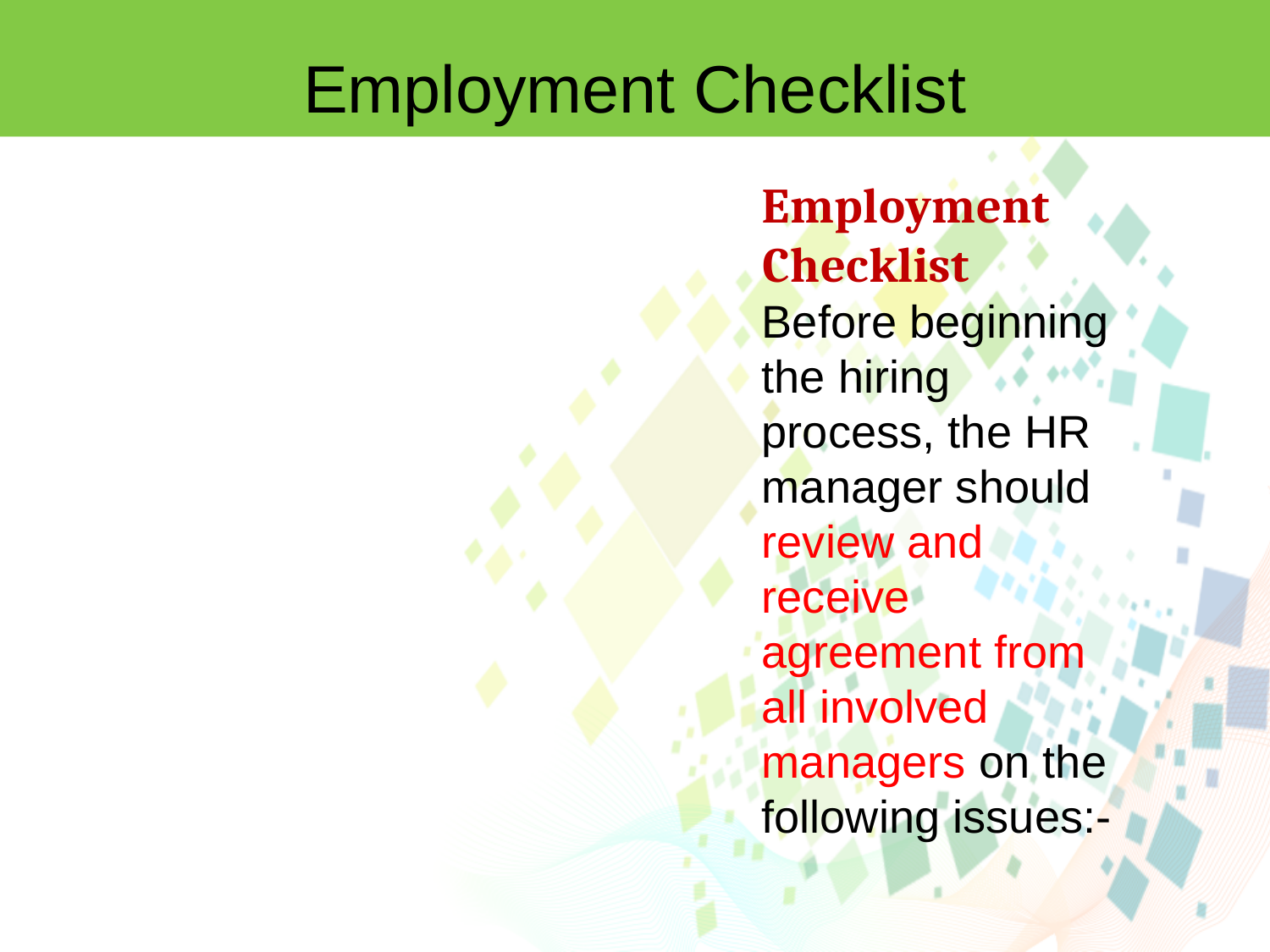

Employment Checklist
Employment Checklist
Before beginning the hiring process, the HR manager should review and receive agreement from all involved managers on the following issues:-